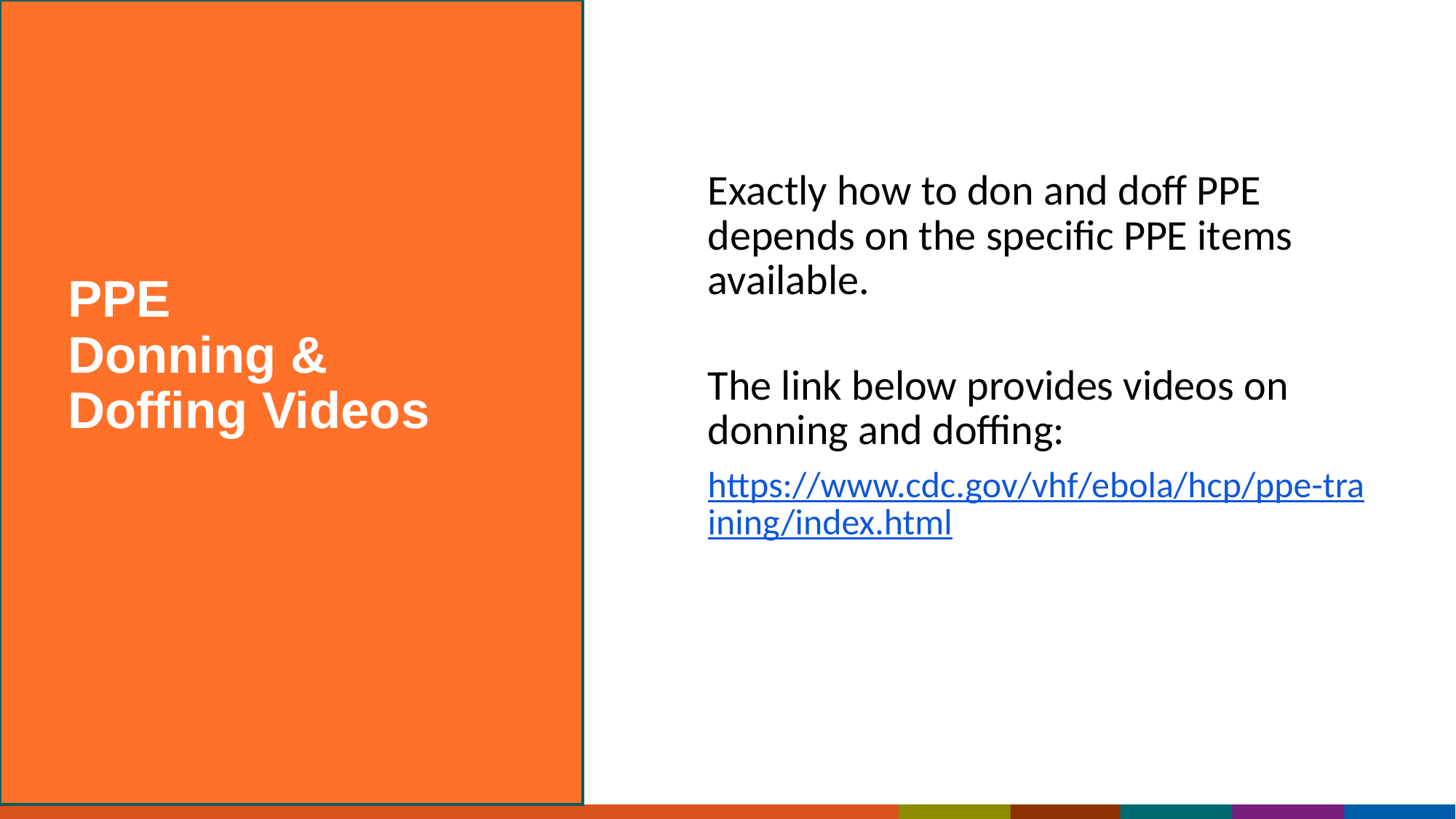

Exactly how to don and doff PPE depends on the specific PPE items available.

The link below provides videos on donning and doffing:
https://www.cdc.gov/vhf/ebola/hcp/ppe-training/index.html

# PPE Donning & Doffing Videos